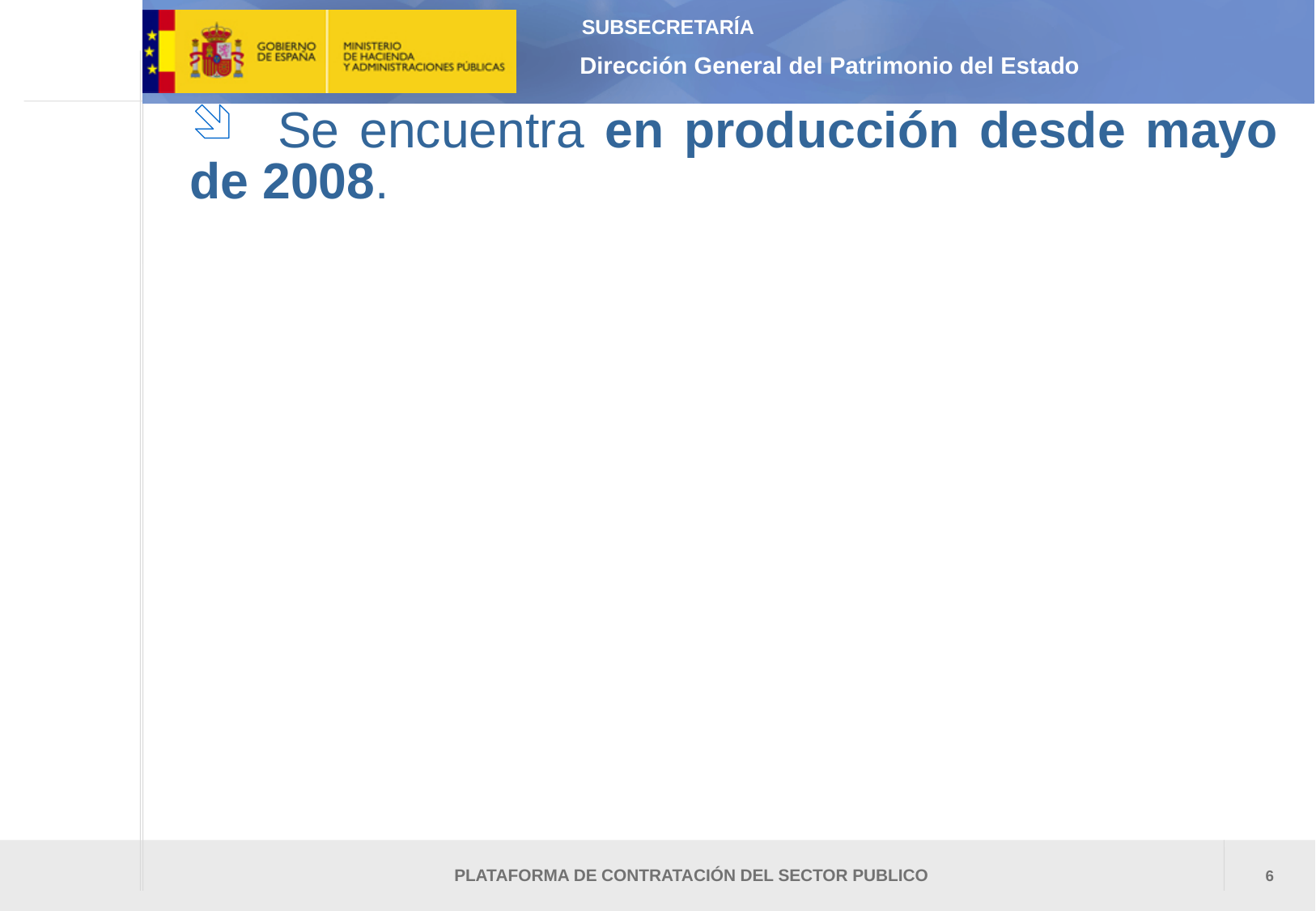

Se encuentra en producción desde mayo de 2008.